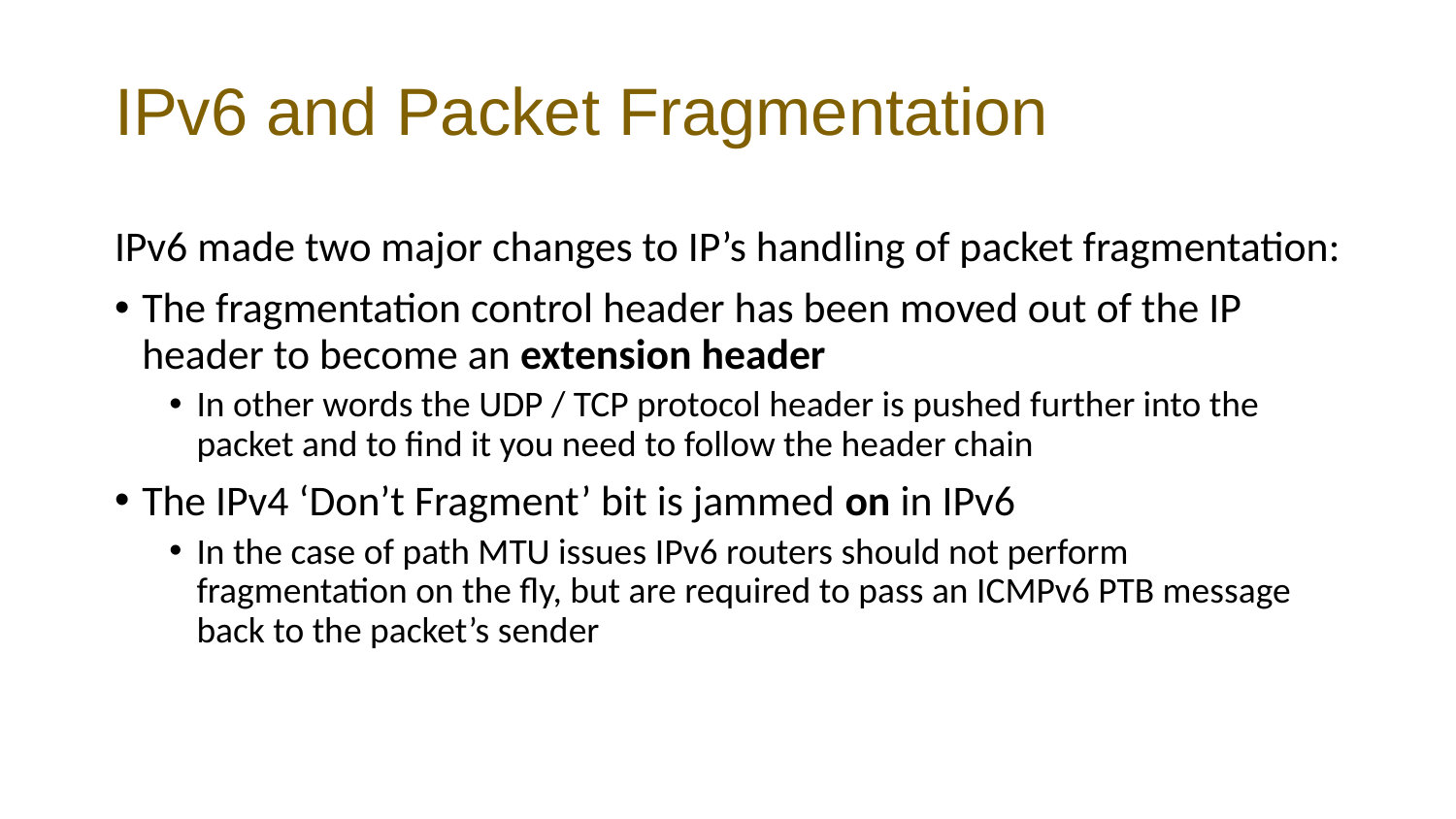

# IPv6 and Packet Fragmentation
IPv6 made two major changes to IP’s handling of packet fragmentation:
The fragmentation control header has been moved out of the IP header to become an extension header
In other words the UDP / TCP protocol header is pushed further into the packet and to find it you need to follow the header chain
The IPv4 ‘Don’t Fragment’ bit is jammed on in IPv6
In the case of path MTU issues IPv6 routers should not perform fragmentation on the fly, but are required to pass an ICMPv6 PTB message back to the packet’s sender